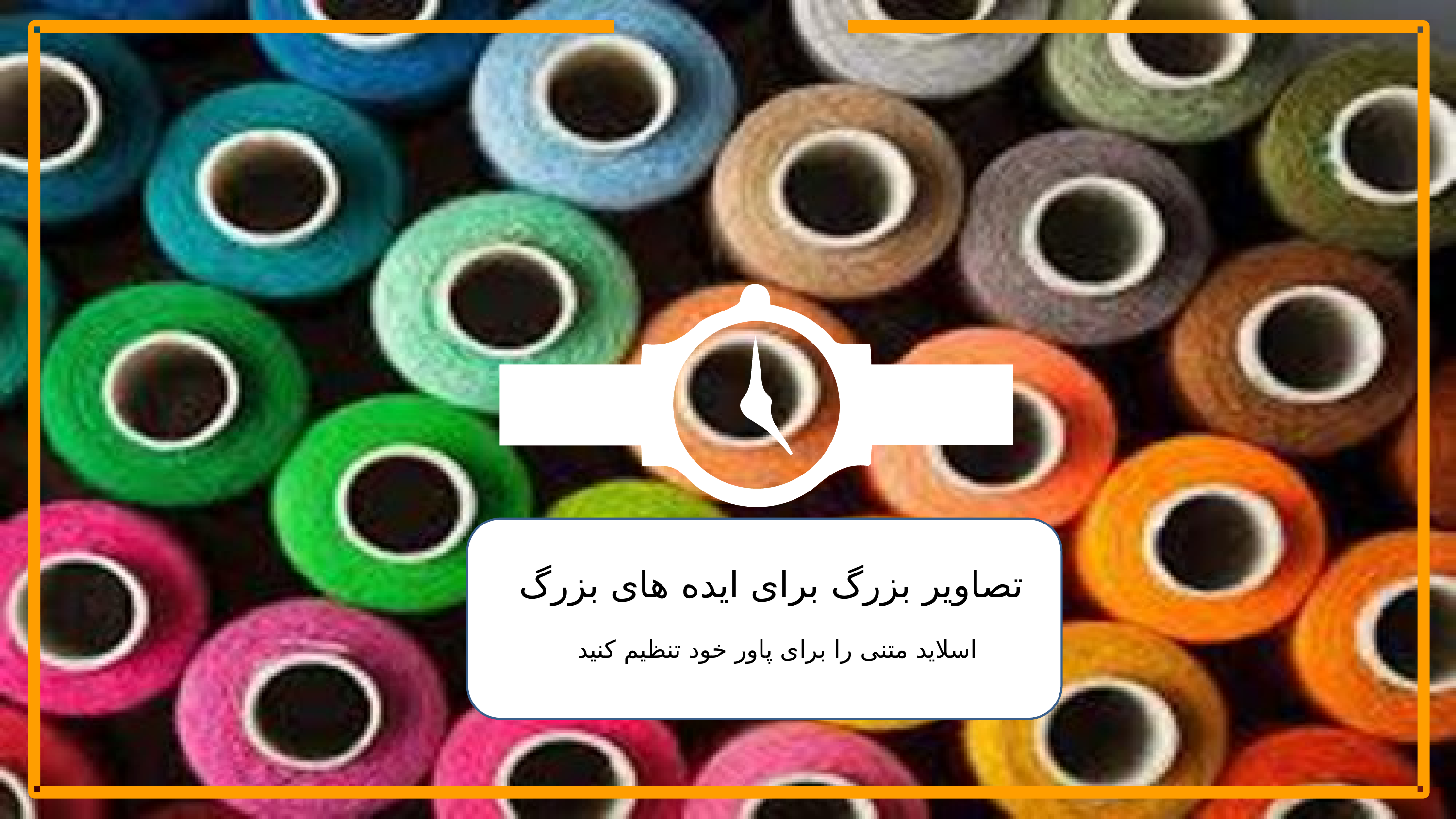

تصاویر بزرگ برای ایده های بزرگ
اسلاید متنی را برای پاور خود تنظیم کنید